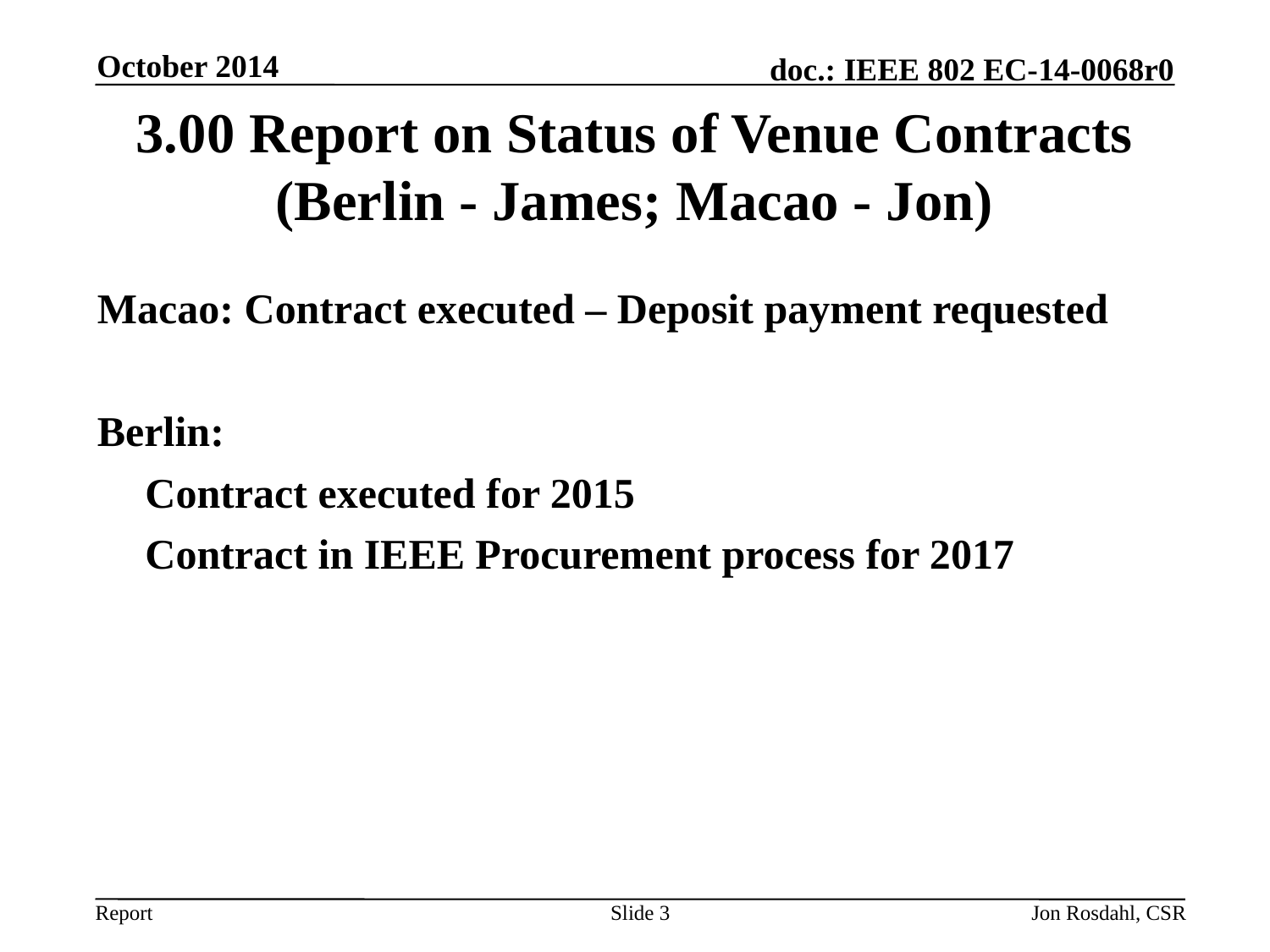

October 2014
# 3.00 Report on Status of Venue Contracts (Berlin - James; Macao - Jon)
Macao: Contract executed – Deposit payment requested

Berlin:
	Contract executed for 2015
	Contract in IEEE Procurement process for 2017

Slide 3
Jon Rosdahl, CSR